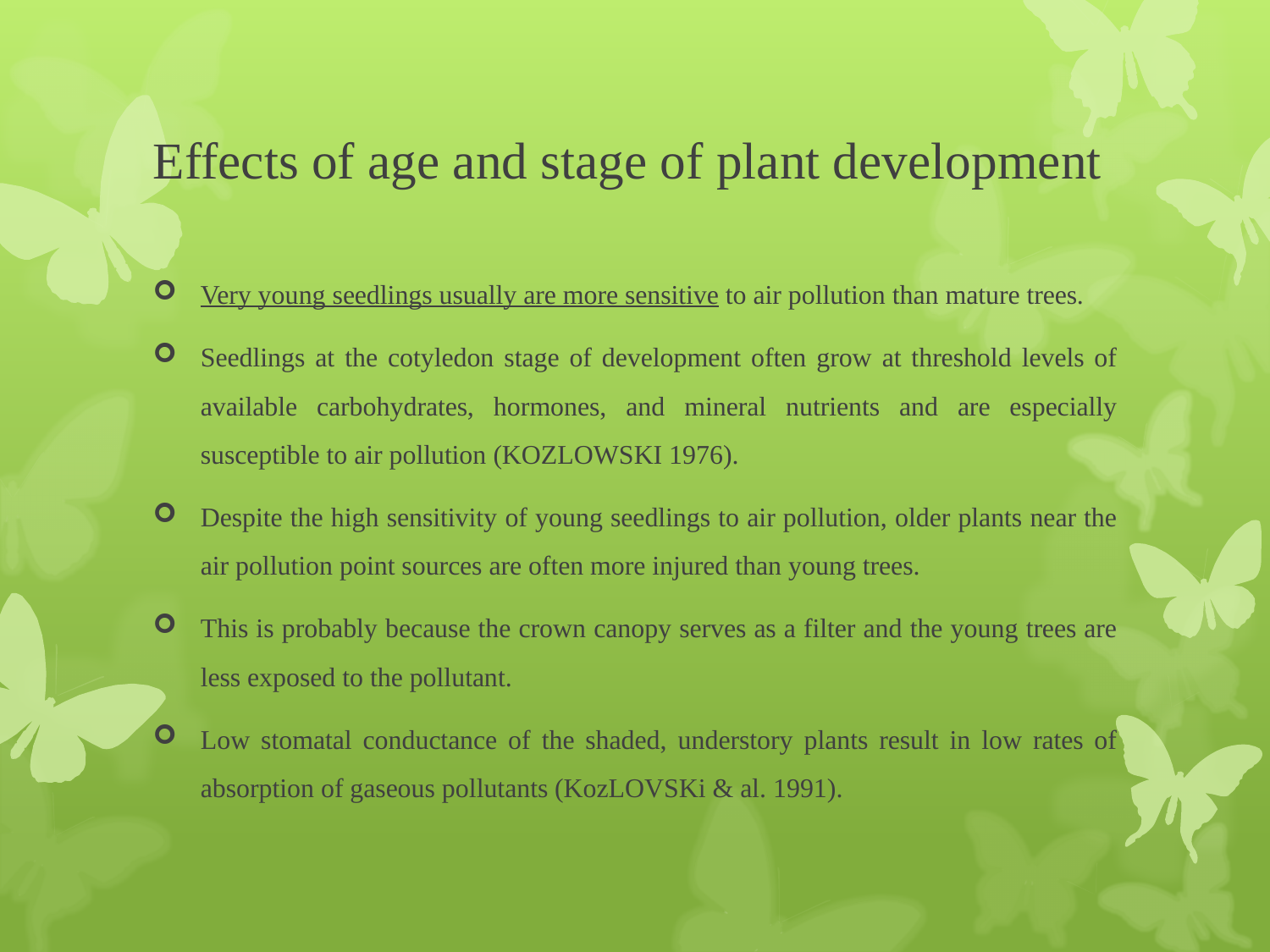

# Effects of age and stage of plant development
Very young seedlings usually are more sensitive to air pollution than mature trees.
Seedlings at the cotyledon stage of development often grow at threshold levels of available carbohydrates, hormones, and mineral nutrients and are especially susceptible to air pollution (KOZLOWSKI 1976).
Despite the high sensitivity of young seedlings to air pollution, older plants near the air pollution point sources are often more injured than young trees.
This is probably because the crown canopy serves as a filter and the young trees are less exposed to the pollutant.
Low stomatal conductance of the shaded, understory plants result in low rates of absorption of gaseous pollutants (KozLOVSKi & al. 1991).